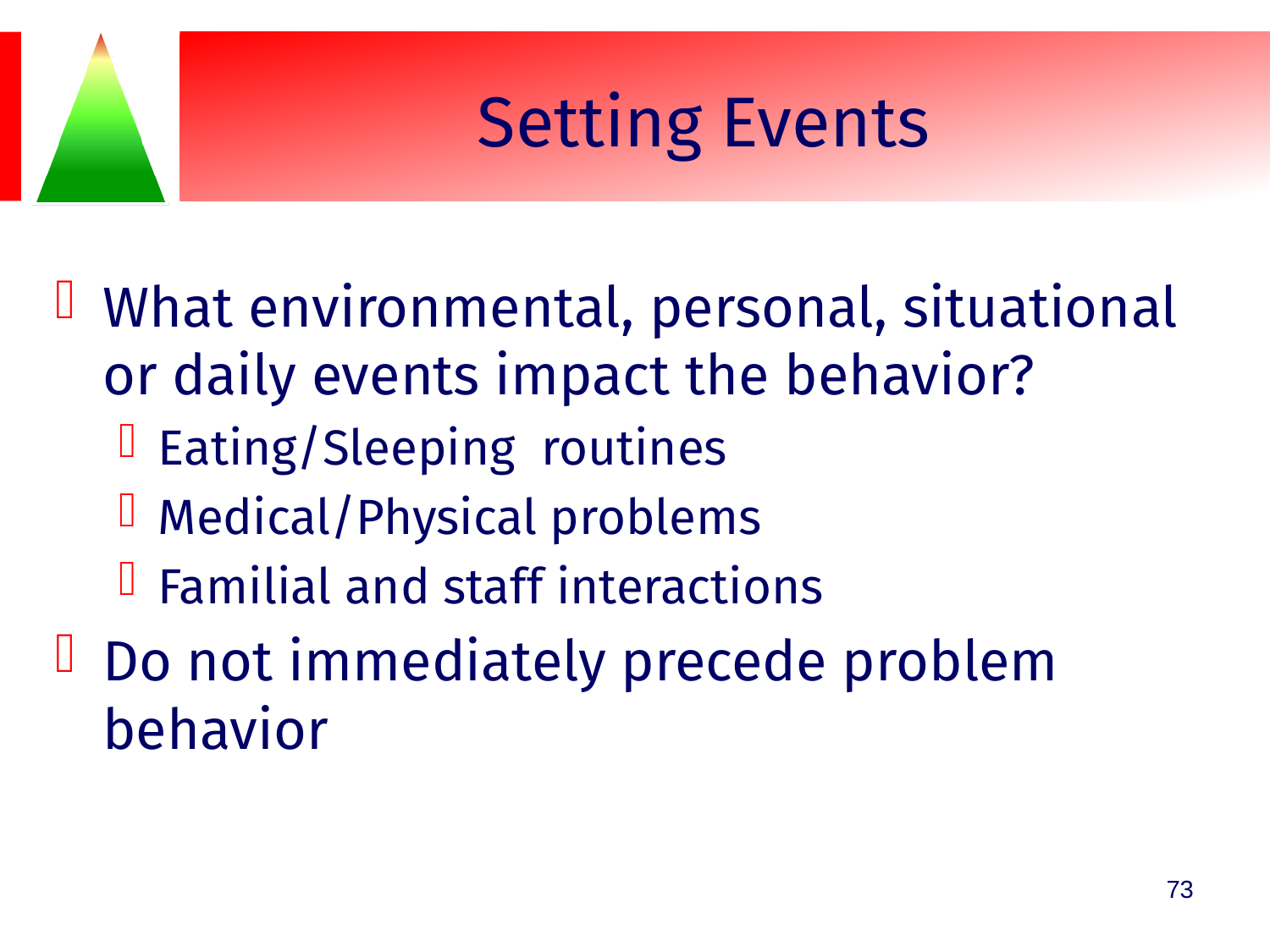

# Setting Events
What environmental, personal, situational or daily events impact the behavior?
Eating/Sleeping  routines
Medical/Physical problems
Familial and staff interactions
Do not immediately precede problem behavior

73